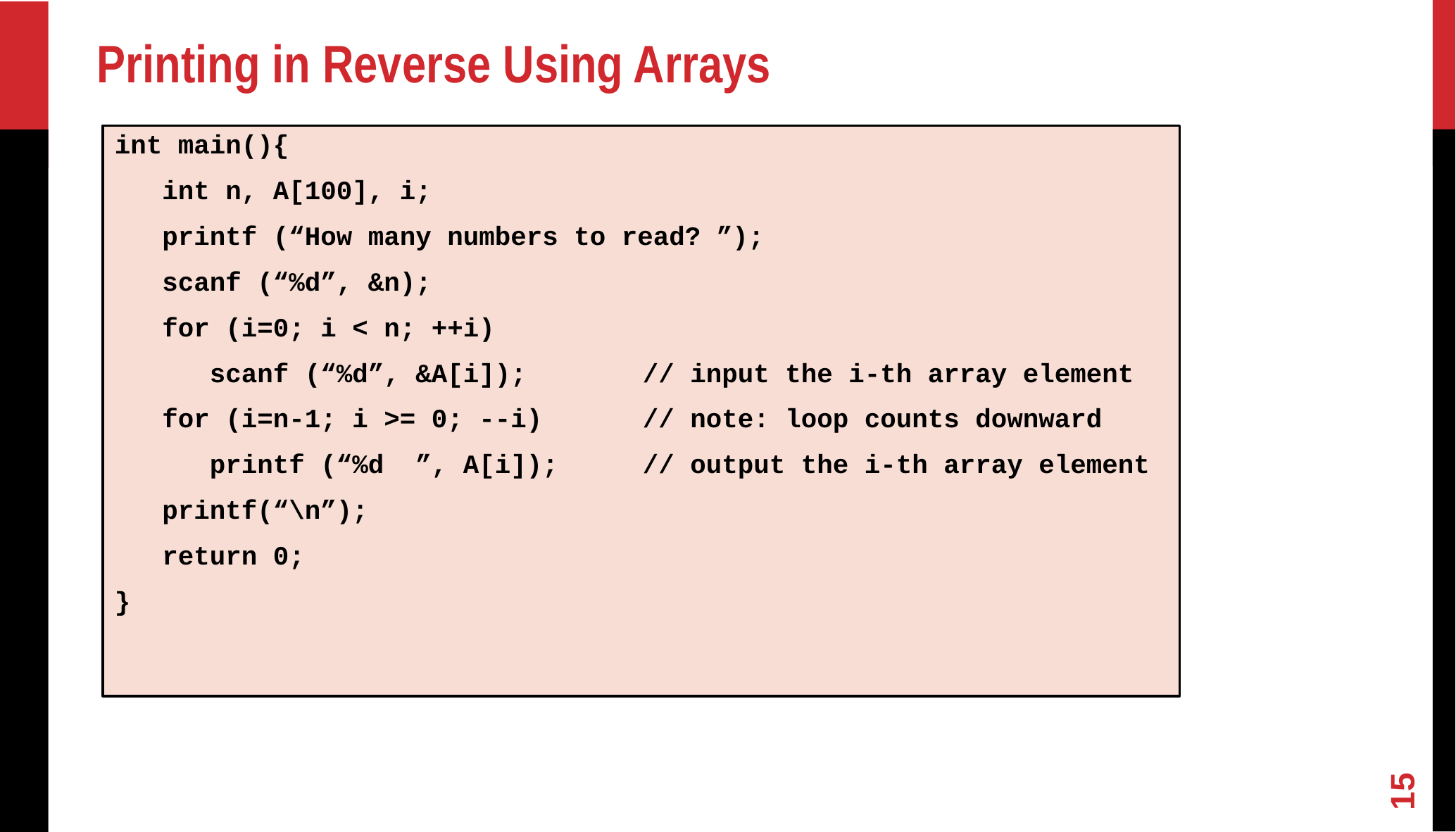

Printing in Reverse Using Arrays
int main(){
   int n, A[100], i;
   printf (“How many numbers to read? ”);
   scanf (“%d”, &n);
   for (i=0; i < n; ++i)
      scanf (“%d”, &A[i]);		// input the i-th array element
   for (i=n-1; i >= 0; --i)	// note: loop counts downward
      printf (“%d  ”, A[i]);	// output the i-th array element
   printf(“\n”);
   return 0;
}
15